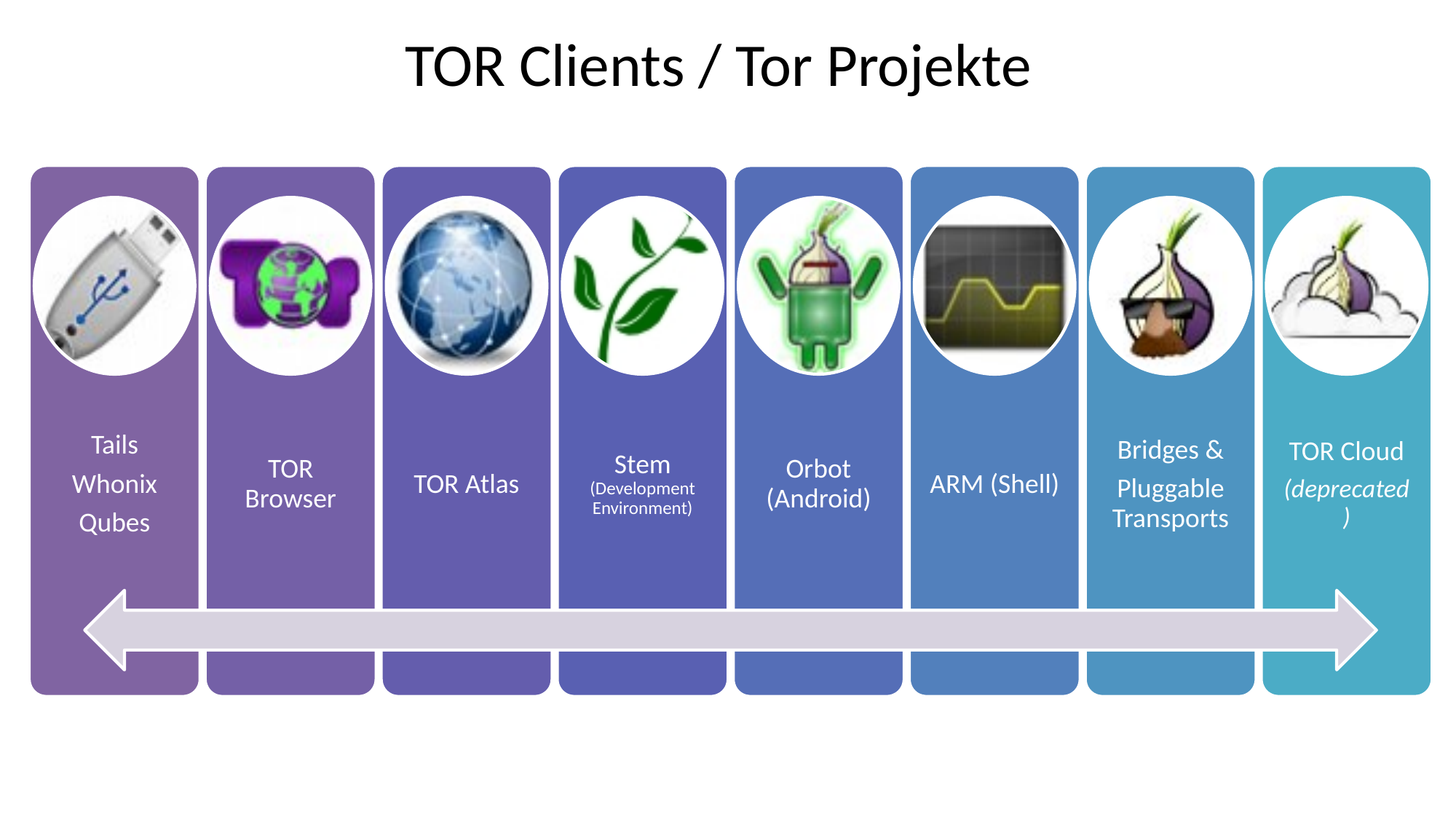

TOR Clients / Tor Projekte
Tails
Whonix
Qubes
TOR Browser
TOR Atlas
Stem (Development Environment)
Orbot (Android)
ARM (Shell)
Bridges &
Pluggable Transports
TOR Cloud
(deprecated)